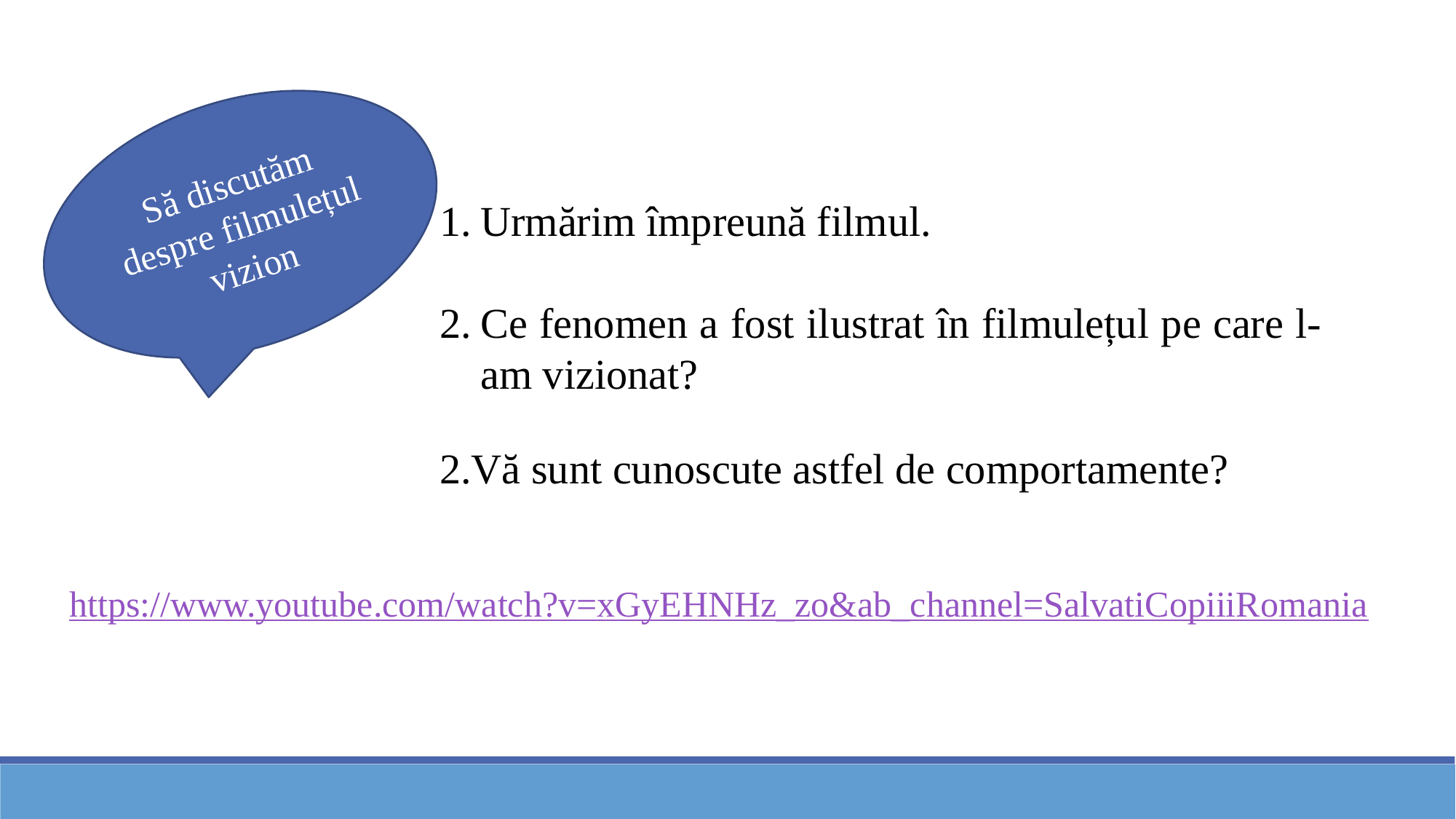

Să discutăm despre filmulețul vizion
Urmărim împreună filmul.

Ce fenomen a fost ilustrat în filmulețul pe care l-am vizionat?

2.Vă sunt cunoscute astfel de comportamente?

https://www.youtube.com/watch?v=xGyEHNHz_zo&ab_channel=SalvatiCopiiiRomania